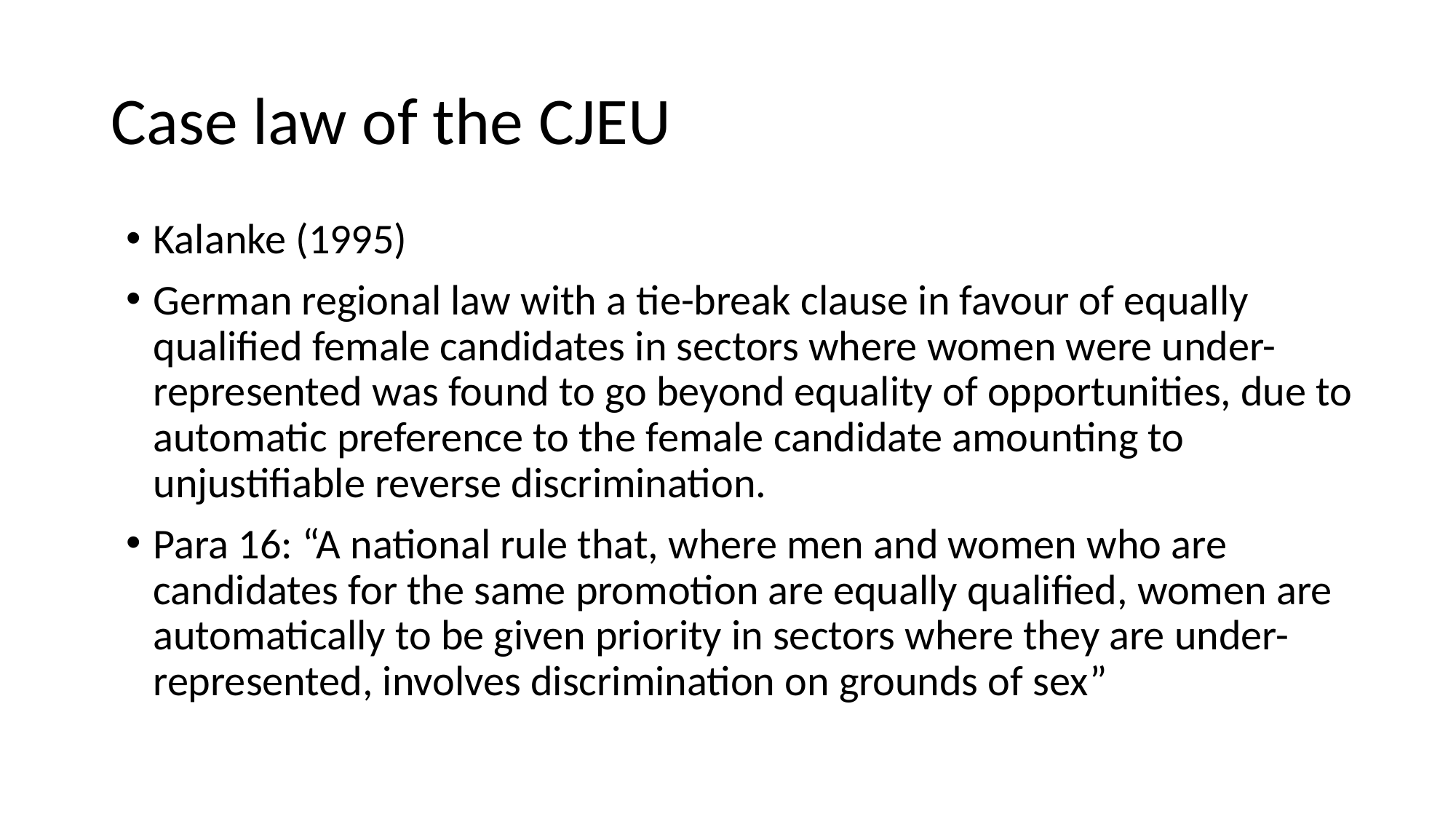

# Case law of the CJEU
Kalanke (1995)
German regional law with a tie-break clause in favour of equally qualified female candidates in sectors where women were under-represented was found to go beyond equality of opportunities, due to automatic preference to the female candidate amounting to unjustifiable reverse discrimination.
Para 16: “A national rule that, where men and women who are candidates for the same promotion are equally qualified, women are automatically to be given priority in sectors where they are under-represented, involves discrimination on grounds of sex”